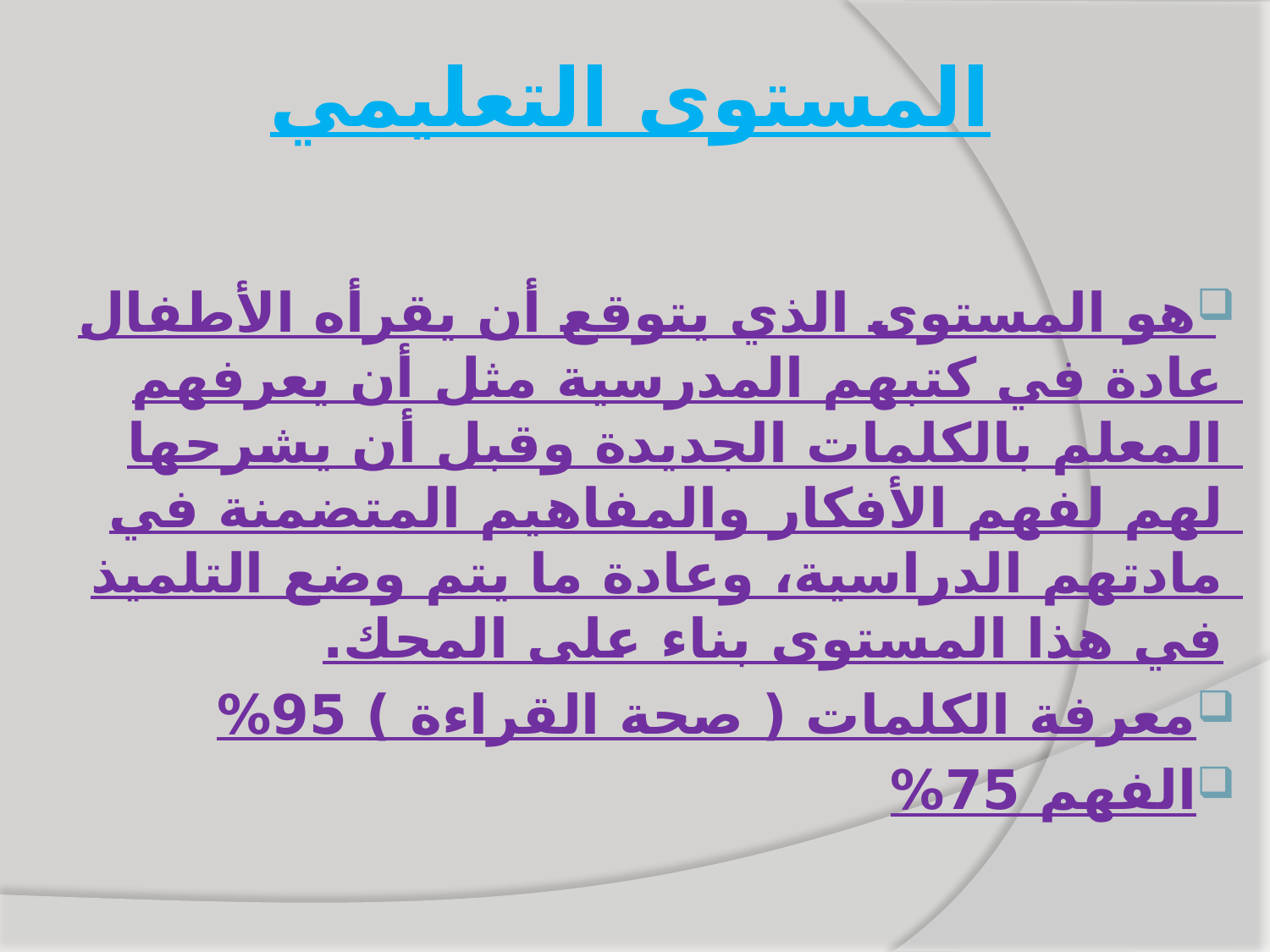

# المستوى التعليمي
هو المستوى الذي يتوقع أن يقرأه الأطفال عادة في كتبهم المدرسية مثل أن يعرفهم المعلم بالكلمات الجديدة وقبل أن يشرحها لهم لفهم الأفكار والمفاهيم المتضمنة في مادتهم الدراسية، وعادة ما يتم وضع التلميذ في هذا المستوى بناء على المحك.
معرفة الكلمات ( صحة القراءة ) 95%
الفهم 75%